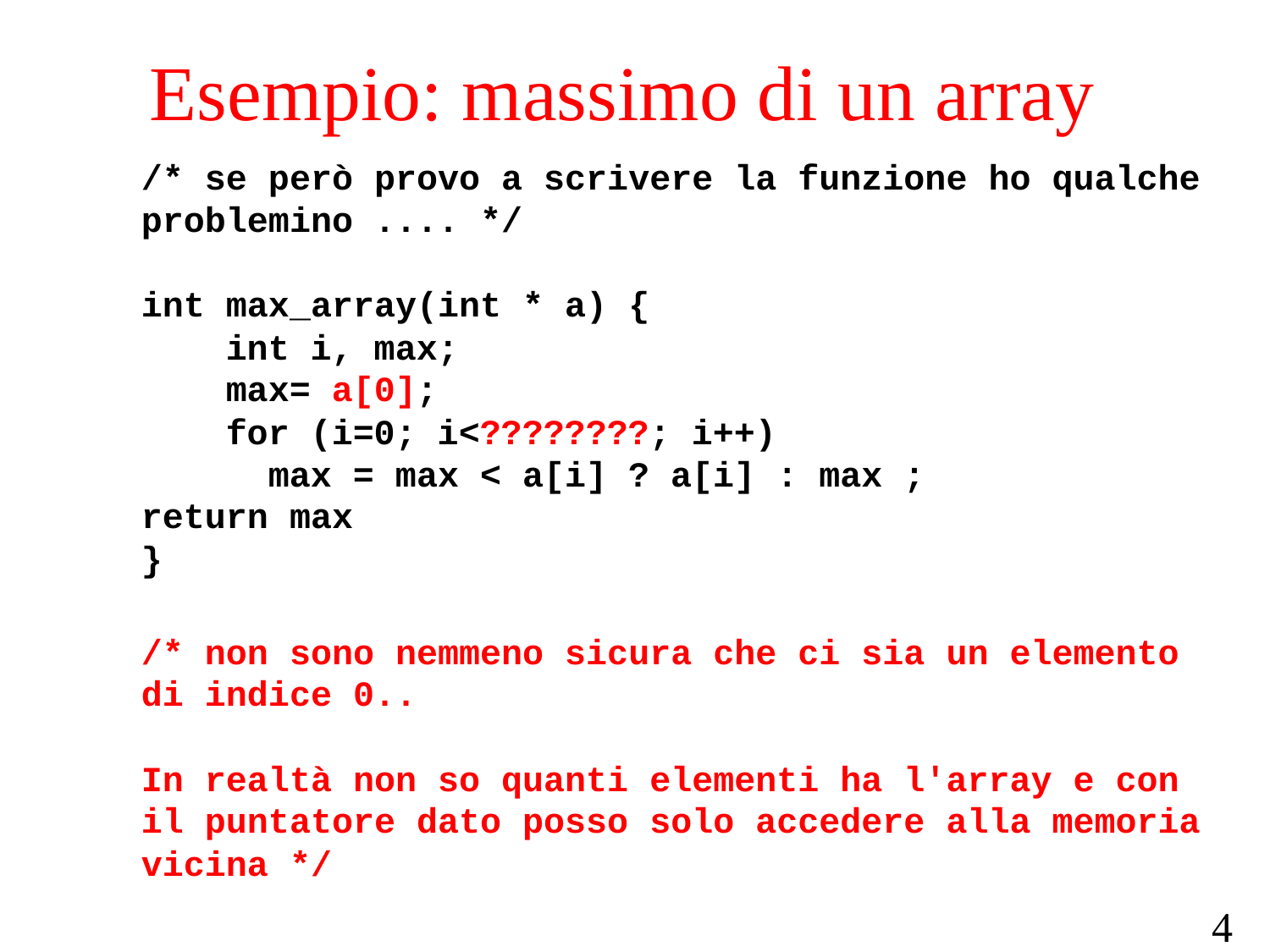

# Esempio: massimo di un array

/* se però provo a scrivere la funzione ho qualche problemino .... */

int max_array(int * a) {
    int i, max;
    max= a[0];
    for (i=0; i<????????; i++)
      max = max < a[i] ? a[i] : max ;
return max
}

/* non sono nemmeno sicura che ci sia un elemento di indice 0..

In realtà non so quanti elementi ha l'array e con il puntatore dato posso solo accedere alla memoria vicina */
48